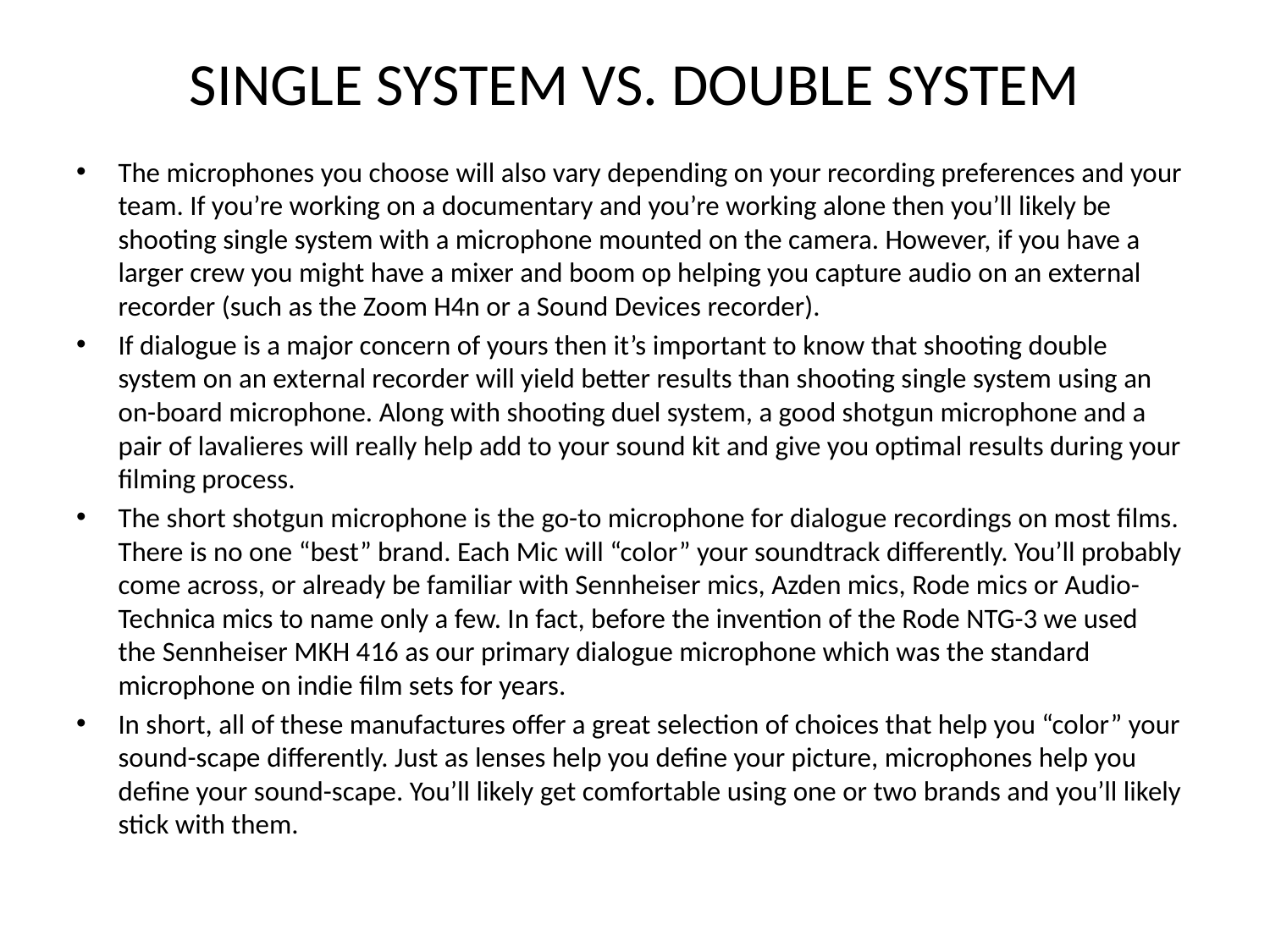

# SINGLE SYSTEM VS. DOUBLE SYSTEM
The microphones you choose will also vary depending on your recording preferences and your team. If you’re working on a documentary and you’re working alone then you’ll likely be shooting single system with a microphone mounted on the camera. However, if you have a larger crew you might have a mixer and boom op helping you capture audio on an external recorder (such as the Zoom H4n or a Sound Devices recorder).
If dialogue is a major concern of yours then it’s important to know that shooting double system on an external recorder will yield better results than shooting single system using an on-board microphone. Along with shooting duel system, a good shotgun microphone and a pair of lavalieres will really help add to your sound kit and give you optimal results during your filming process.
The short shotgun microphone is the go-to microphone for dialogue recordings on most films. There is no one “best” brand. Each Mic will “color” your soundtrack differently. You’ll probably come across, or already be familiar with Sennheiser mics, Azden mics, Rode mics or Audio- Technica mics to name only a few. In fact, before the invention of the Rode NTG-3 we used the Sennheiser MKH 416 as our primary dialogue microphone which was the standard microphone on indie film sets for years.
In short, all of these manufactures offer a great selection of choices that help you “color” your sound-scape differently. Just as lenses help you define your picture, microphones help you define your sound-scape. You’ll likely get comfortable using one or two brands and you’ll likely stick with them.